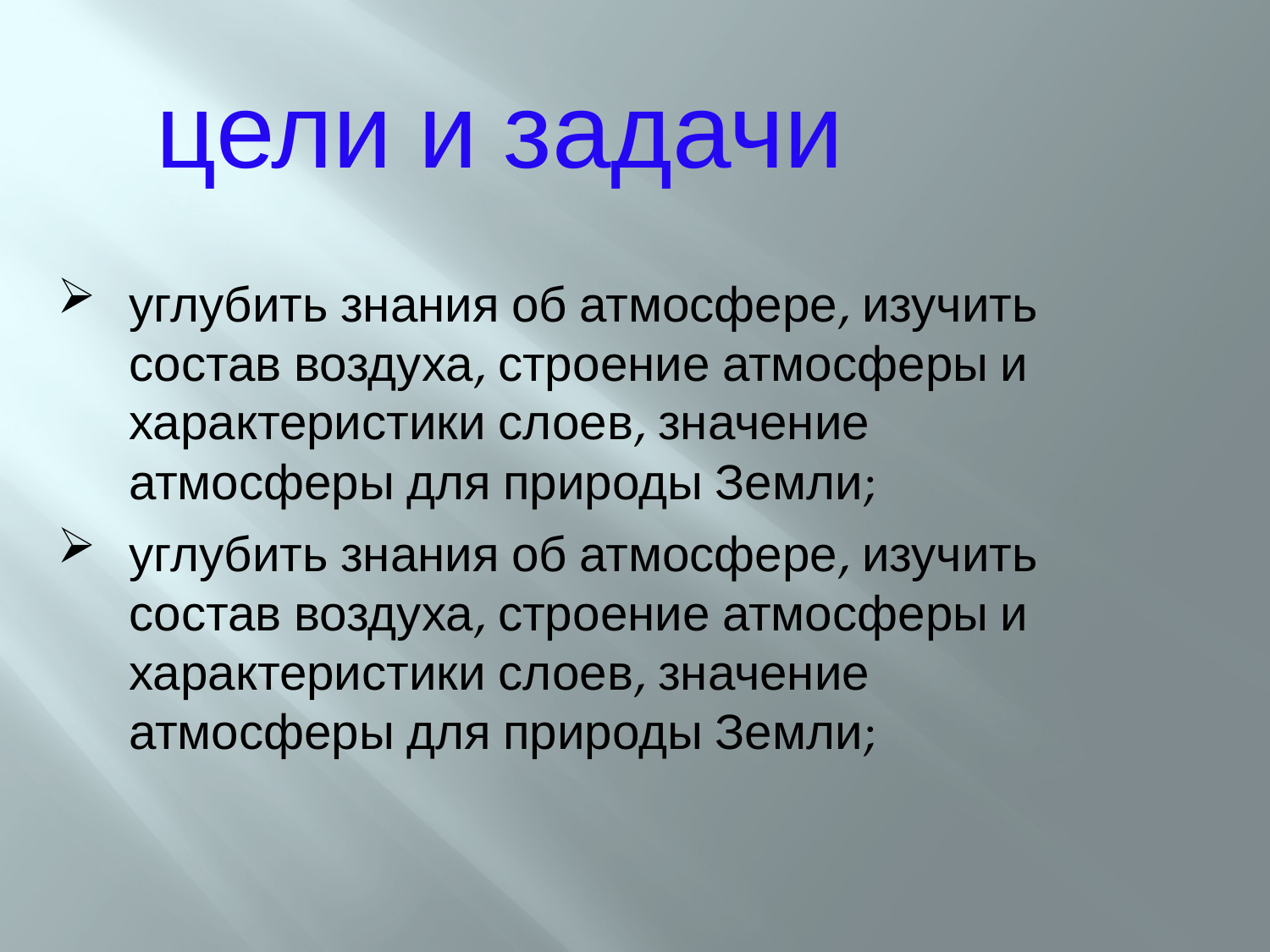

цели и задачи
углубить знания об атмосфере, изучить состав воздуха, строение атмосферы и характеристики слоев, значение атмосферы для природы Земли;
углубить знания об атмосфере, изучить состав воздуха, строение атмосферы и характеристики слоев, значение атмосферы для природы Земли;